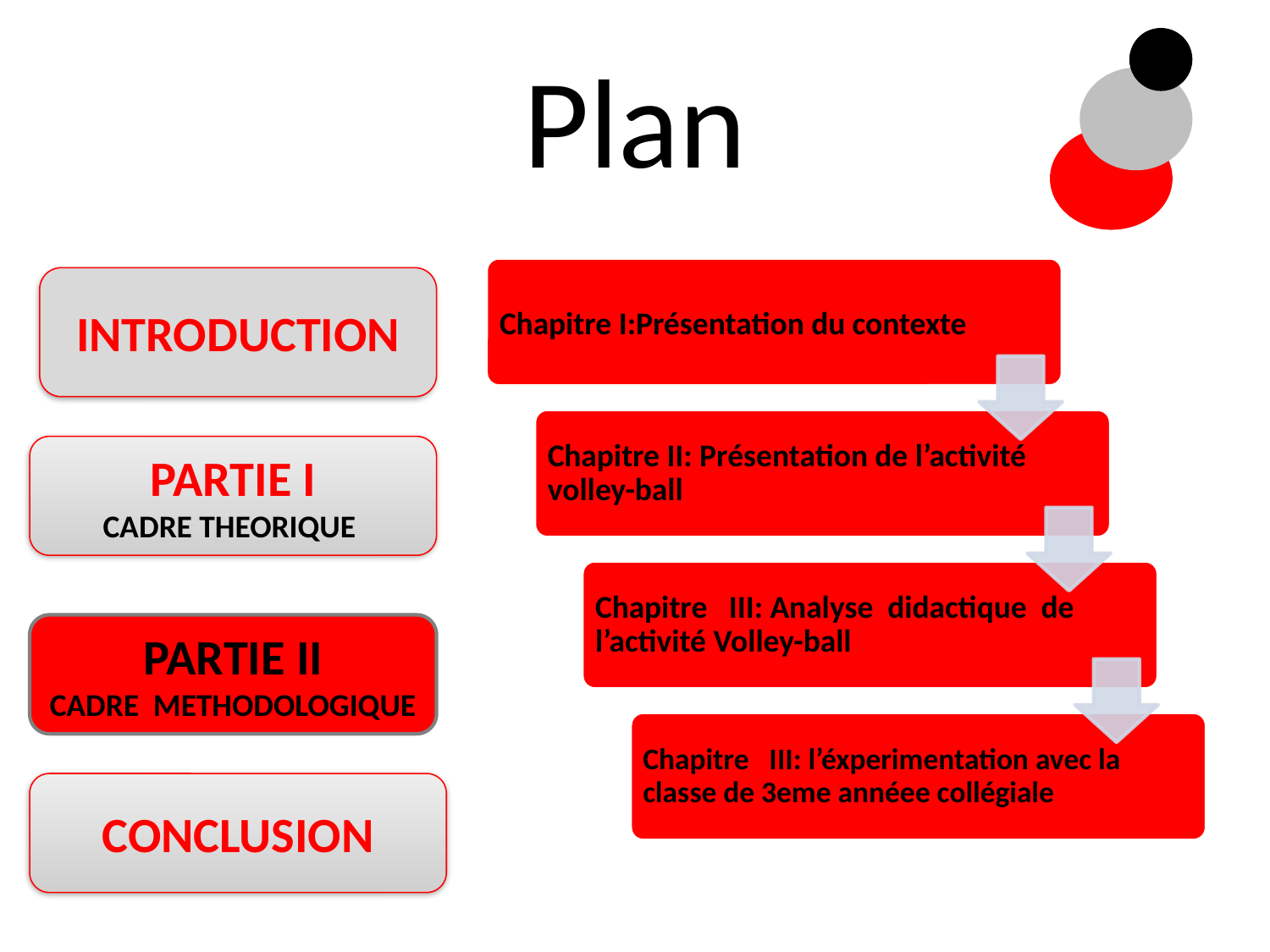

# Plan

Chapitre I:Présentation du contexte
Chapitre II: Présentation de l’activité volley-ball
Chapitre   III: Analyse  didactique  de l’activité Volley-ball
Chapitre   III: l’éxperimentation avec la classe de 3eme annéee collégiale

INTRODUCTION
PARTIE I
CADRE THEORIQUE
PARTIE II
CADRE  METHODOLOGIQUE
CONCLUSION